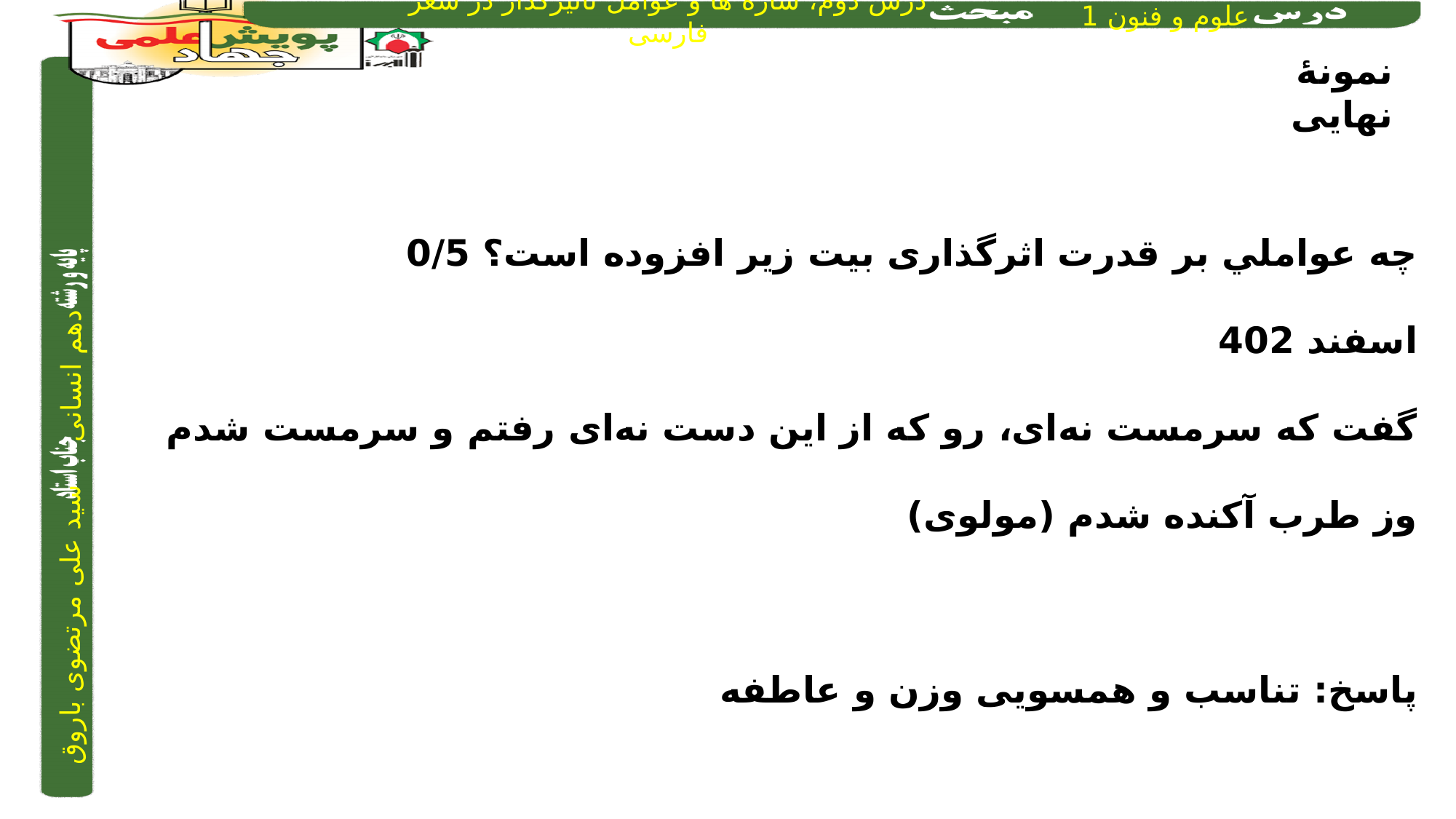

نمونۀ نهایی
چه عواملي بر قدرت اثرگذاری بيت زير افزوده است؟ 0/5			اسفند 402
گفت که سرمست نه‌ای، رو که از اين دست نه‌ای	 رفتم و سرمست شدم وز طرب آکنده شدم (مولوی)

پاسخ: تناسب و همسويی وزن و عاطفه